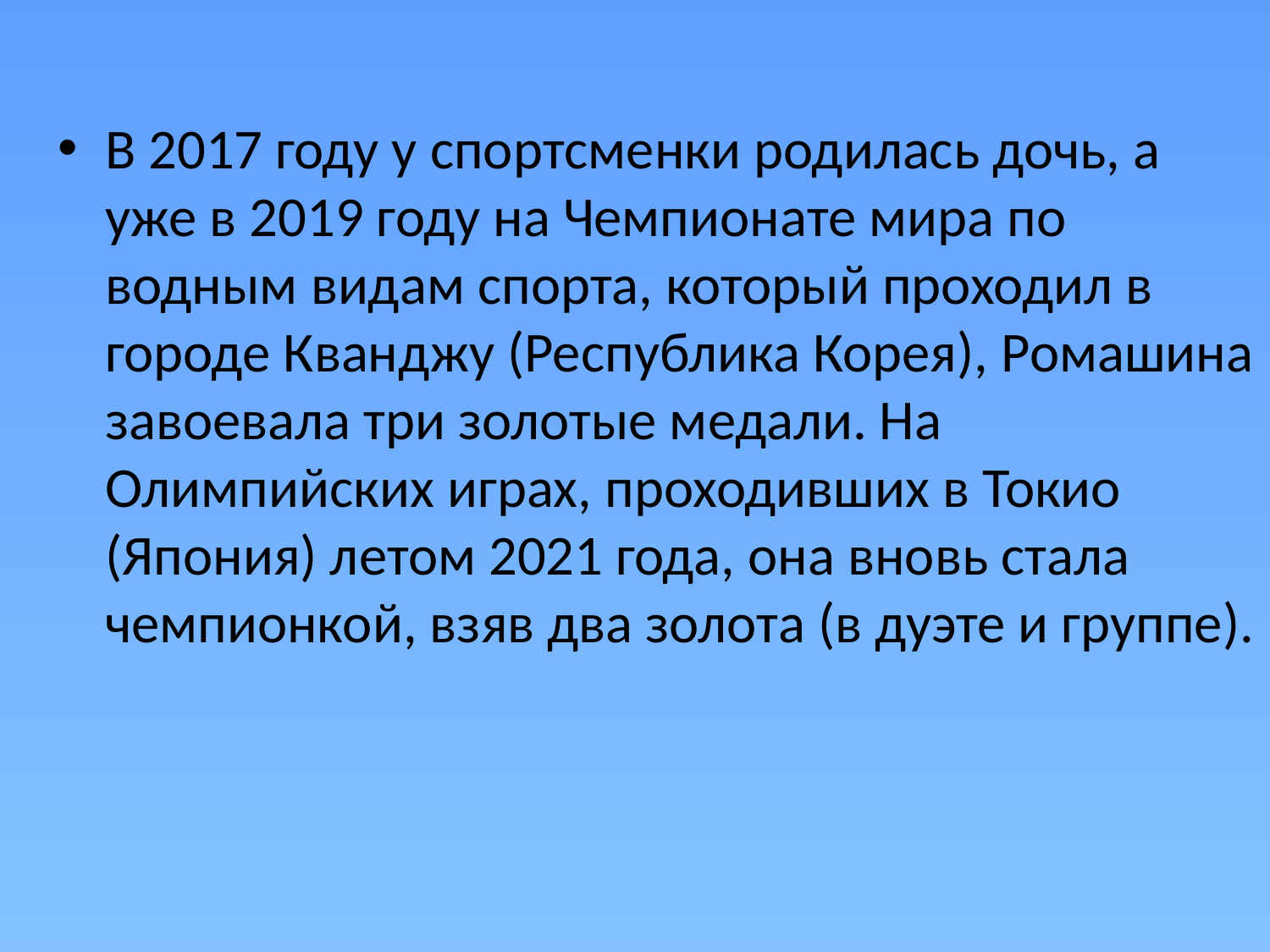

В 2017 году у спортсменки родилась дочь, а уже в 2019 году на Чемпионате мира по водным видам спорта, который проходил в городе Кванджу (Республика Корея), Ромашина завоевала три золотые медали. На Олимпийских играх, проходивших в Токио (Япония) летом 2021 года, она вновь стала чемпионкой, взяв два золота (в дуэте и группе).